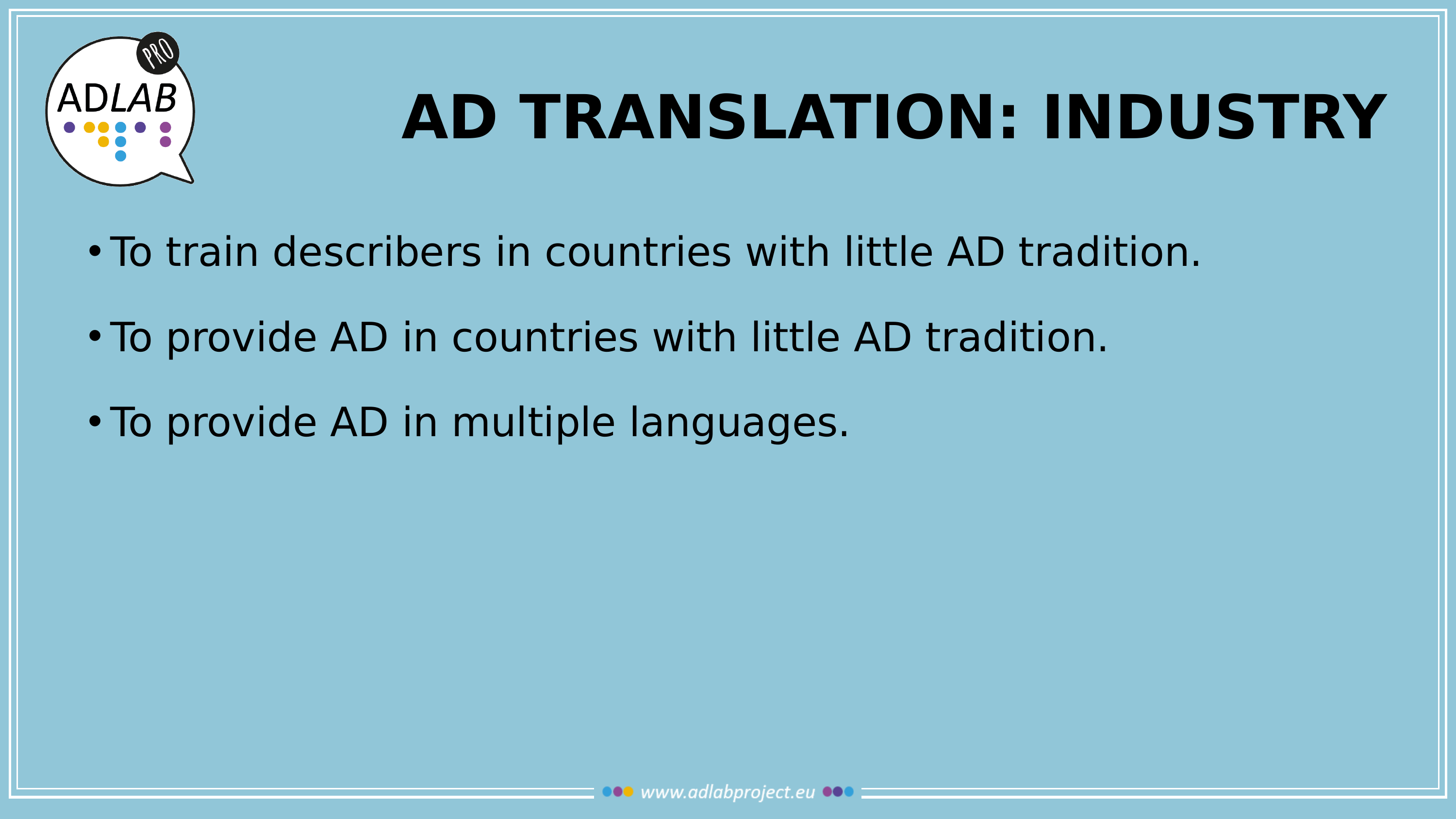

# Ad translation: industry
To train describers in countries with little AD tradition.
To provide AD in countries with little AD tradition.
To provide AD in multiple languages.